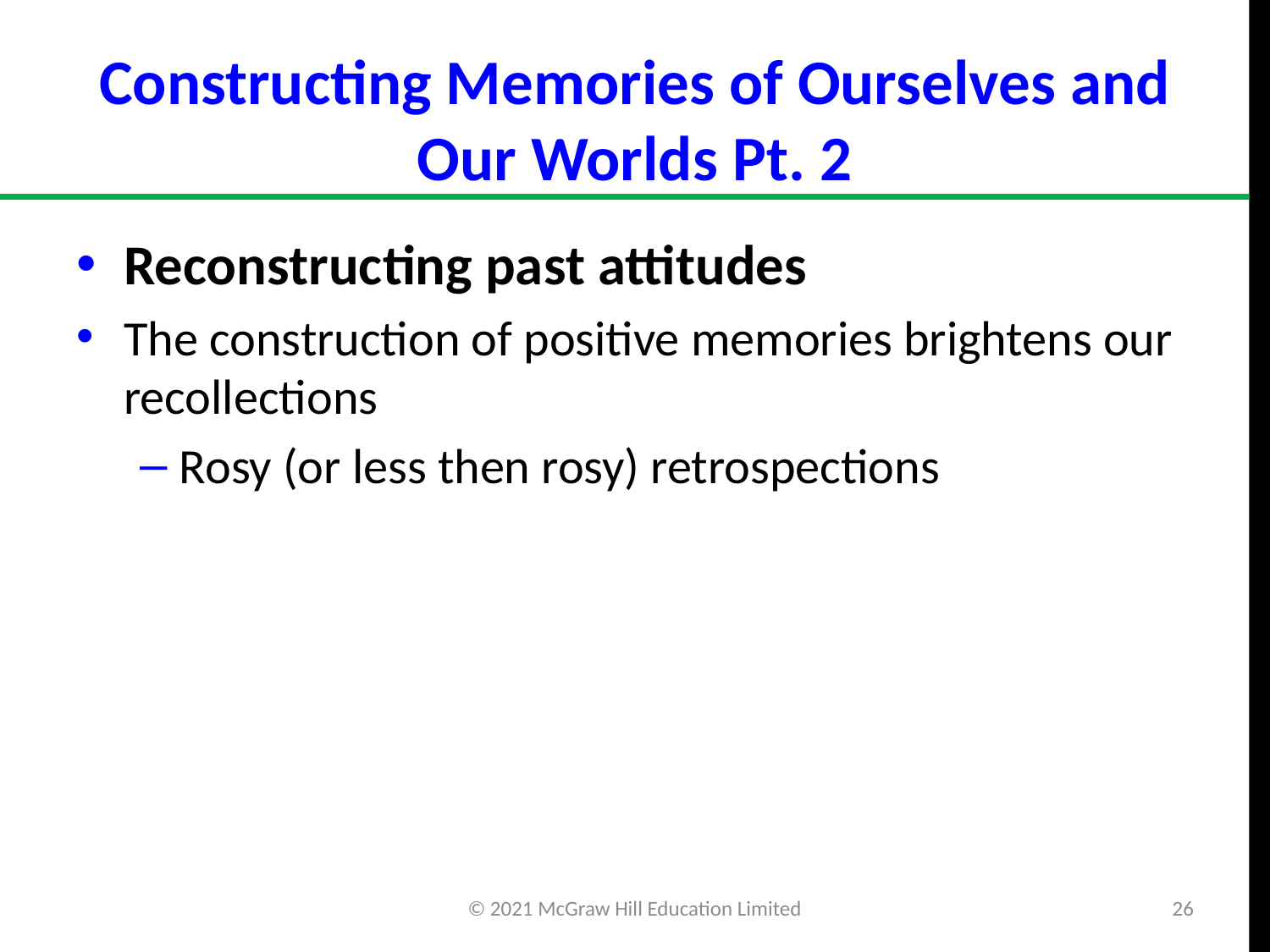

# Constructing Memories of Ourselves and Our Worlds Pt. 2
Reconstructing past attitudes
The construction of positive memories brightens our recollections
Rosy (or less then rosy) retrospections

© 2021 McGraw Hill Education Limited
26